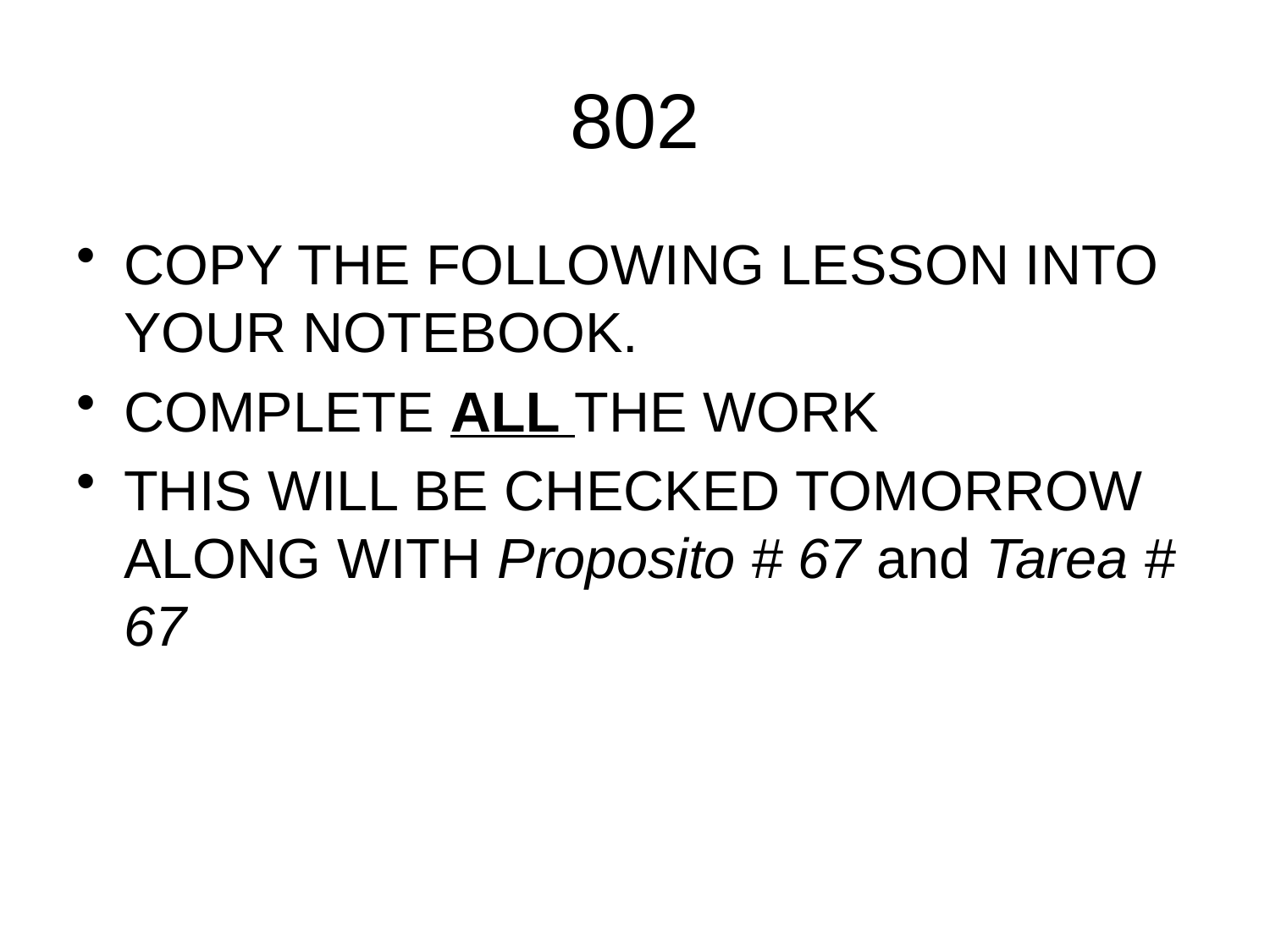

# 802
COPY THE FOLLOWING LESSON INTO YOUR NOTEBOOK.
COMPLETE ALL THE WORK
THIS WILL BE CHECKED TOMORROW ALONG WITH Proposito # 67 and Tarea # 67